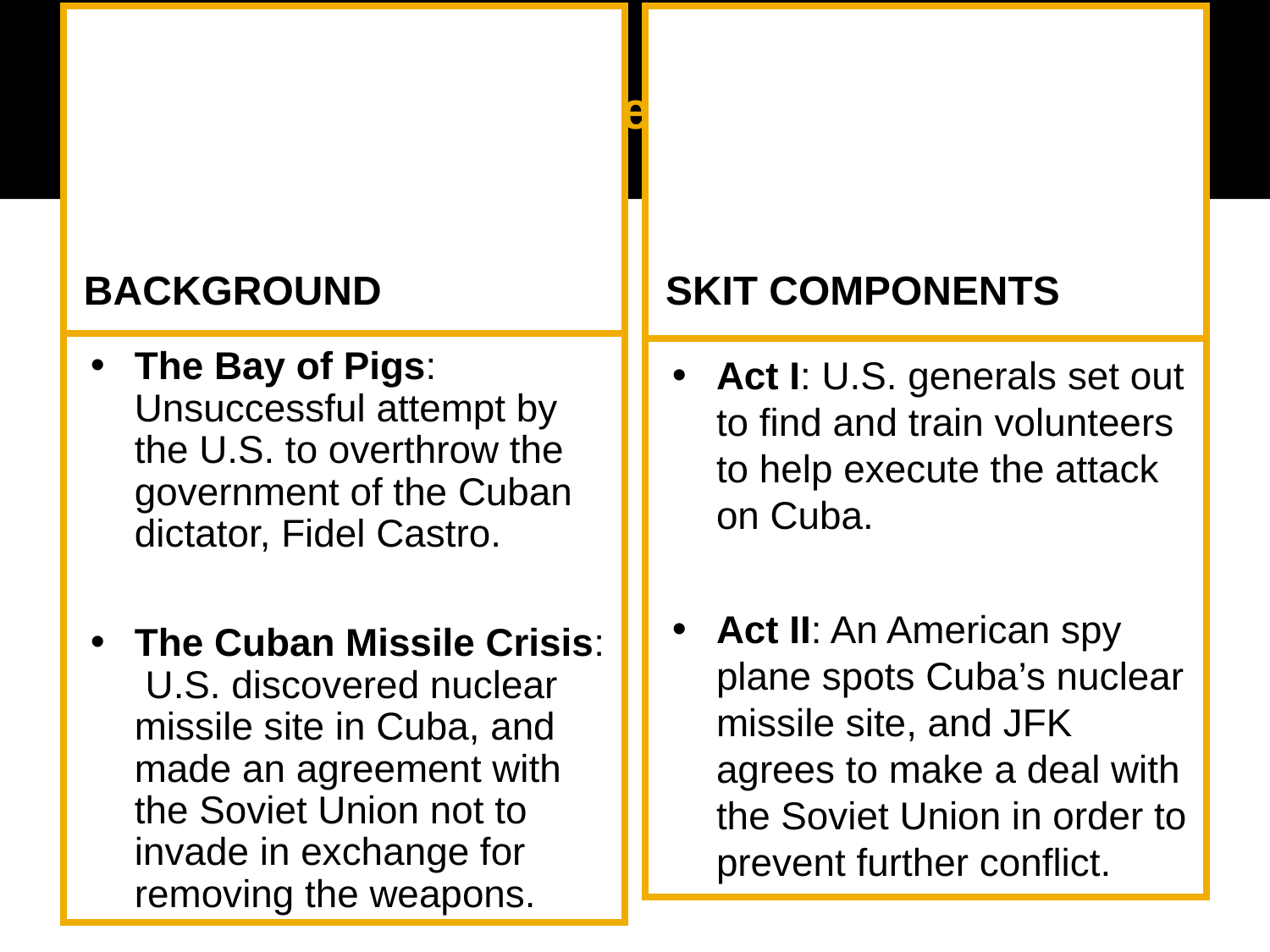

# The Bay of Pigs & The Cuban Missile Crisis
BACKGROUND
SKIT COMPONENTS
The Bay of Pigs: Unsuccessful attempt by the U.S. to overthrow the government of the Cuban dictator, Fidel Castro.

The Cuban Missile Crisis:  U.S. discovered nuclear missile site in Cuba, and made an agreement with the Soviet Union not to invade in exchange for removing the weapons.
Act I: U.S. generals set out to find and train volunteers to help execute the attack on Cuba.

Act II: An American spy plane spots Cuba’s nuclear missile site, and JFK agrees to make a deal with the Soviet Union in order to prevent further conflict.